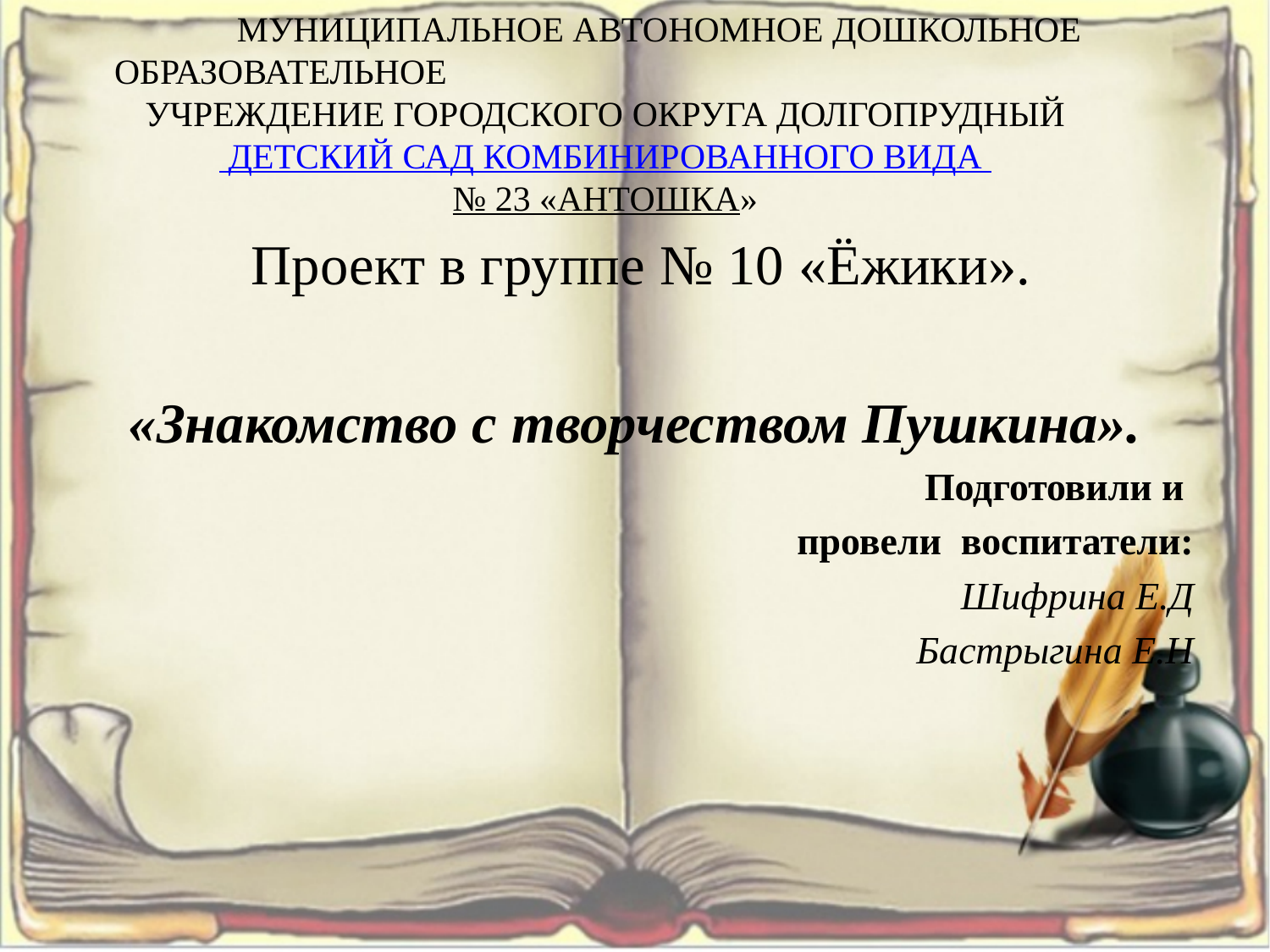

МУНИЦИПАЛЬНОЕ АВТОНОМНОЕ ДОШКОЛЬНОЕ ОБРАЗОВАТЕЛЬНОЕ                                                                          УЧРЕЖДЕНИЕ ГОРОДСКОГО ОКРУГА ДОЛГОПРУДНЫЙ
 ДЕТСКИЙ САД КОМБИНИРОВАННОГО ВИДА
№ 23 «АНТОШКА»
#
 Проект в группе № 10 «Ёжики».

«Знакомство с творчеством Пушкина».
Подготовили и
                                              провели  воспитатели:
                           Шифрина Е.Д
                                  Бастрыгина Е.Н